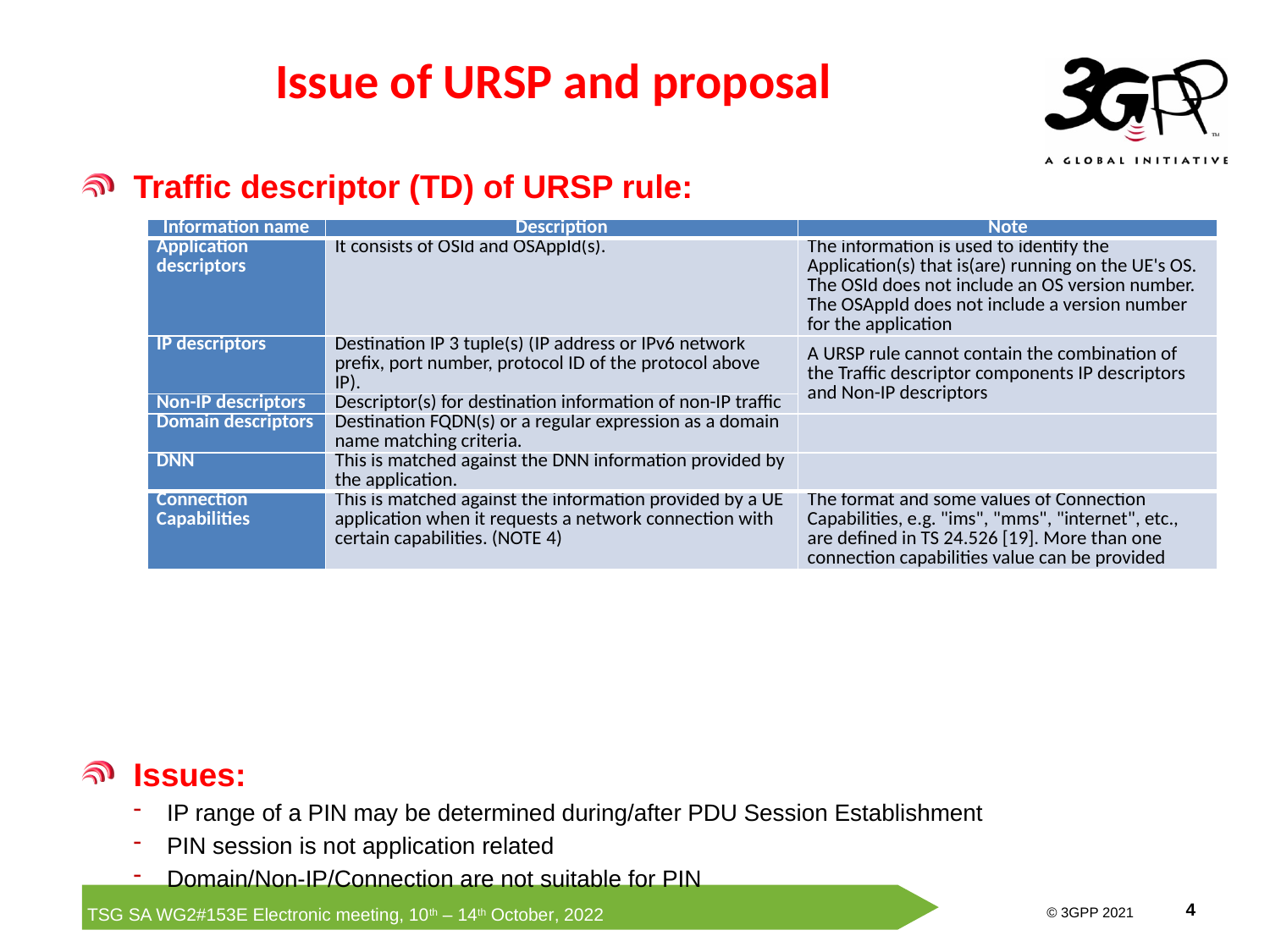

Issue of URSP and proposal
Traffic descriptor (TD) of URSP rule:

Issues:
IP range of a PIN may be determined during/after PDU Session Establishment
PIN session is not application related
Domain/Non-IP/Connection are not suitable for PIN

| Information name | Description | Note |
| --- | --- | --- |
| Application descriptors | It consists of OSId and OSAppId(s). | The information is used to identify the Application(s) that is(are) running on the UE's OS. The OSId does not include an OS version number. The OSAppId does not include a version number for the application |
| IP descriptors | Destination IP 3 tuple(s) (IP address or IPv6 network prefix, port number, protocol ID of the protocol above IP). | A URSP rule cannot contain the combination of the Traffic descriptor components IP descriptors and Non-IP descriptors |
| Non-IP descriptors | Descriptor(s) for destination information of non-IP traffic |  |
| Domain descriptors | Destination FQDN(s) or a regular expression as a domain name matching criteria. |  |
| DNN | This is matched against the DNN information provided by the application. |  |
| Connection Capabilities | This is matched against the information provided by a UE application when it requests a network connection with certain capabilities. (NOTE 4) | The format and some values of Connection Capabilities, e.g. "ims", "mms", "internet", etc., are defined in TS 24.526 [19]. More than one connection capabilities value can be provided |